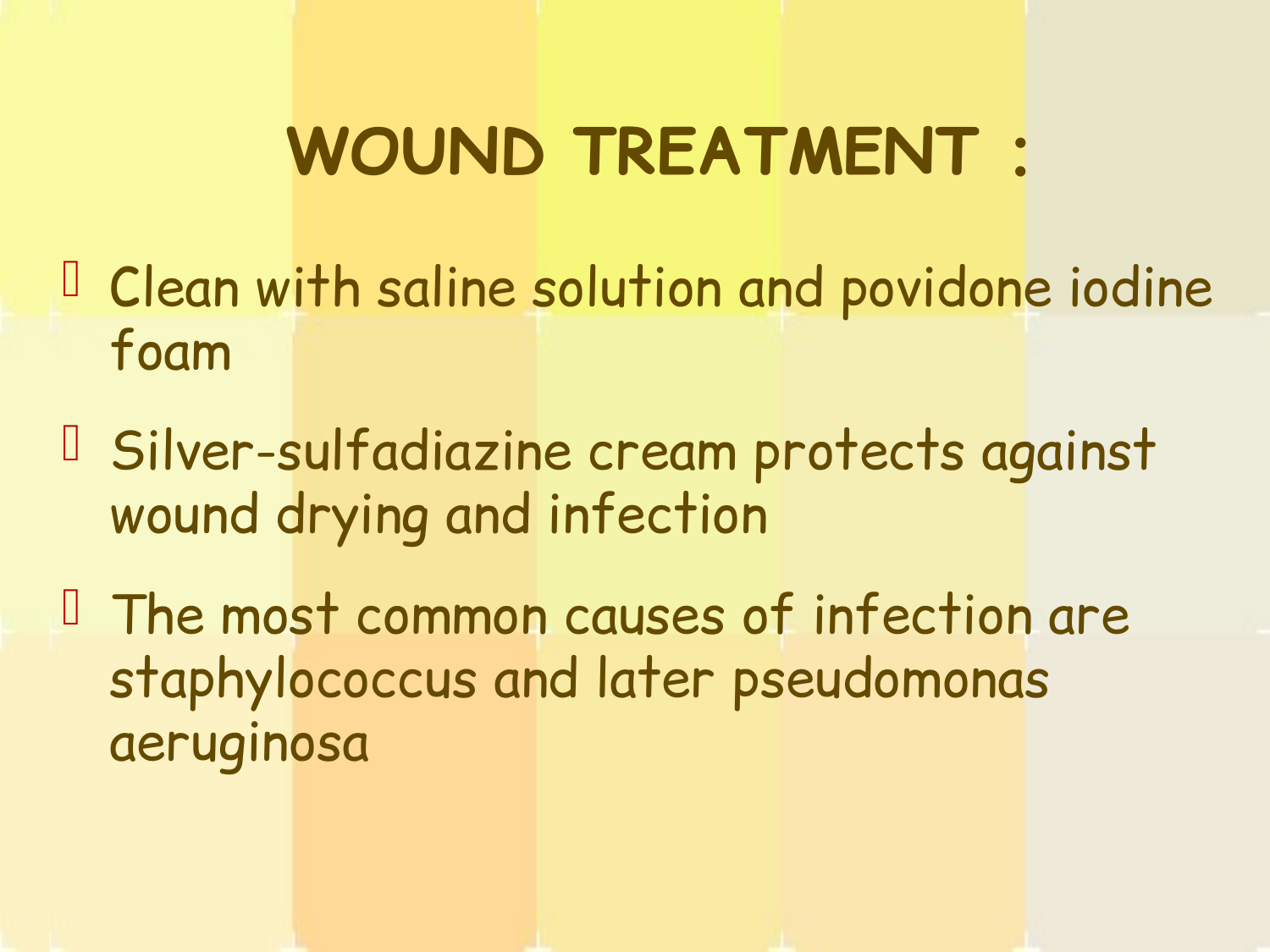

WOUND TREATMENT :

Clean with saline solution and povidone iodine foam
Silver-sulfadiazine cream protects against wound drying and infection
The most common causes of infection are staphylococcus and later pseudomonas aeruginosa
#